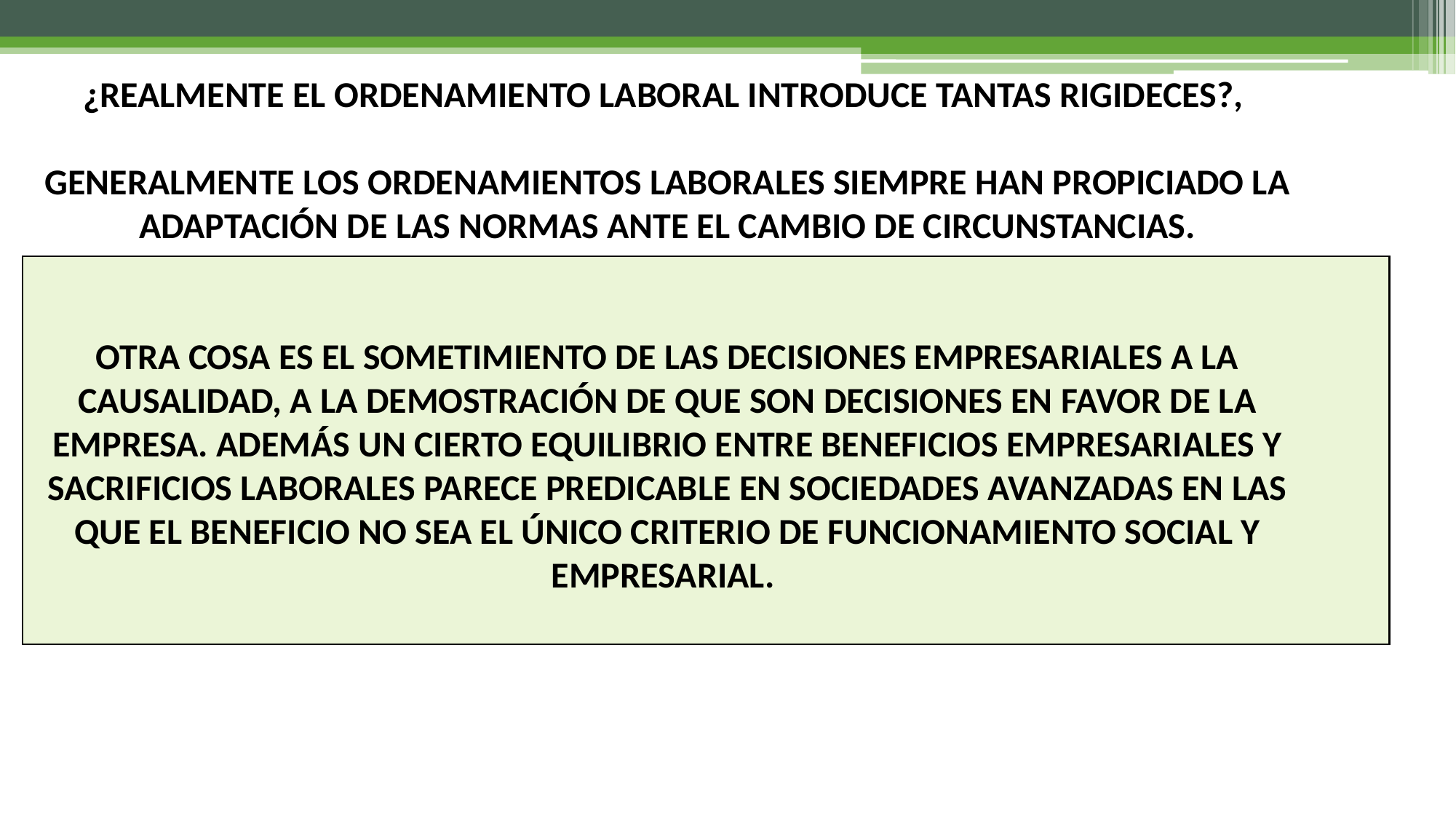

¿REALMENTE EL ORDENAMIENTO LABORAL INTRODUCE TANTAS RIGIDECES?,

GENERALMENTE LOS ORDENAMIENTOS LABORALES SIEMPRE HAN PROPICIADO LA ADAPTACIÓN DE LAS NORMAS ANTE EL CAMBIO DE CIRCUNSTANCIAS.

OTRA COSA ES EL SOMETIMIENTO DE LAS DECISIONES EMPRESARIALES A LA CAUSALIDAD, A LA DEMOSTRACIÓN DE QUE SON DECISIONES EN FAVOR DE LA EMPRESA. ADEMÁS UN CIERTO EQUILIBRIO ENTRE BENEFICIOS EMPRESARIALES Y SACRIFICIOS LABORALES PARECE PREDICABLE EN SOCIEDADES AVANZADAS EN LAS QUE EL BENEFICIO NO SEA EL ÚNICO CRITERIO DE FUNCIONAMIENTO SOCIAL Y EMPRESARIAL.